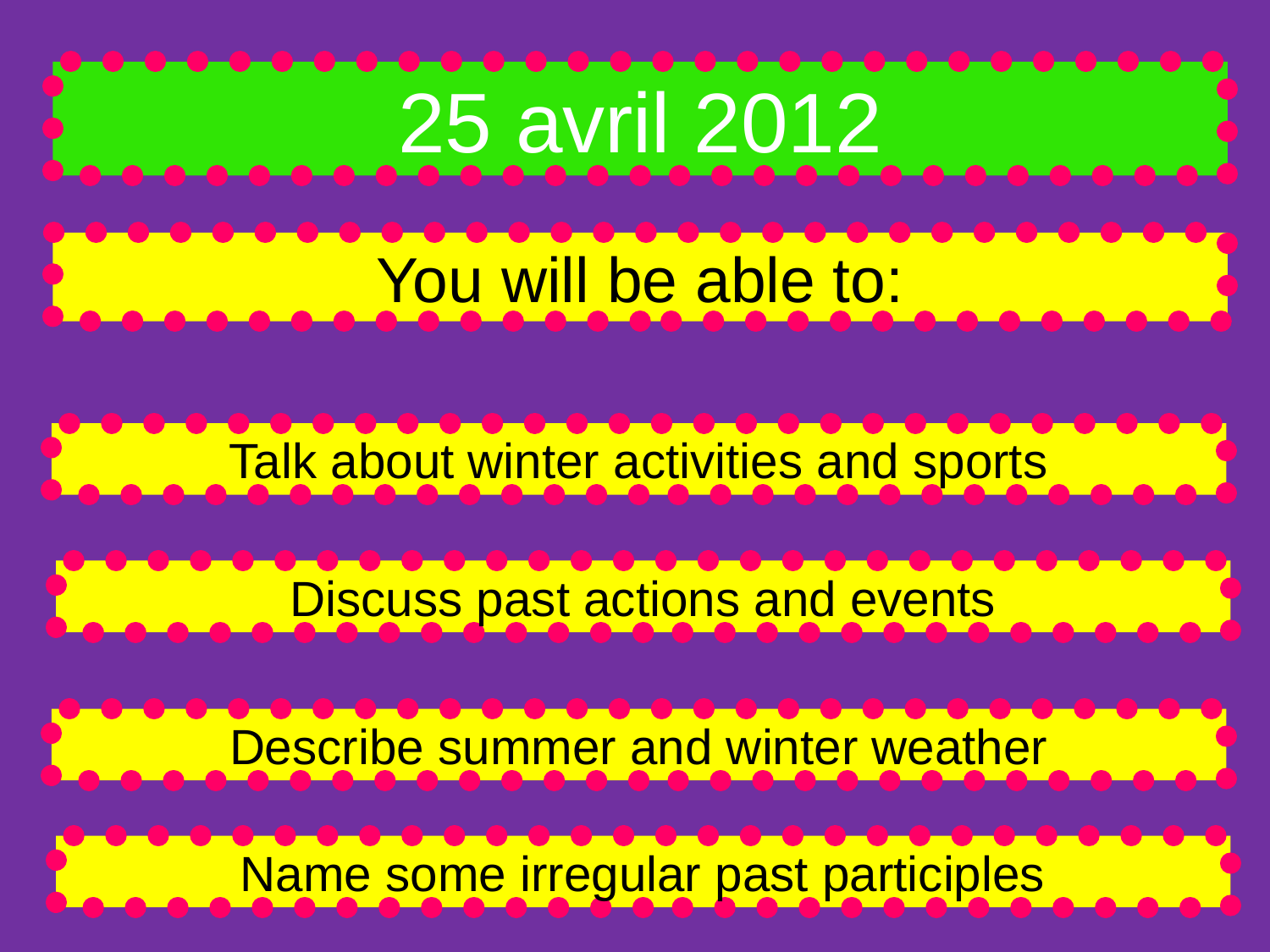

25 avril 2012
You will be able to:
Talk about winter activities and sports
Discuss past actions and events
Describe summer and winter weather
Name some irregular past participles